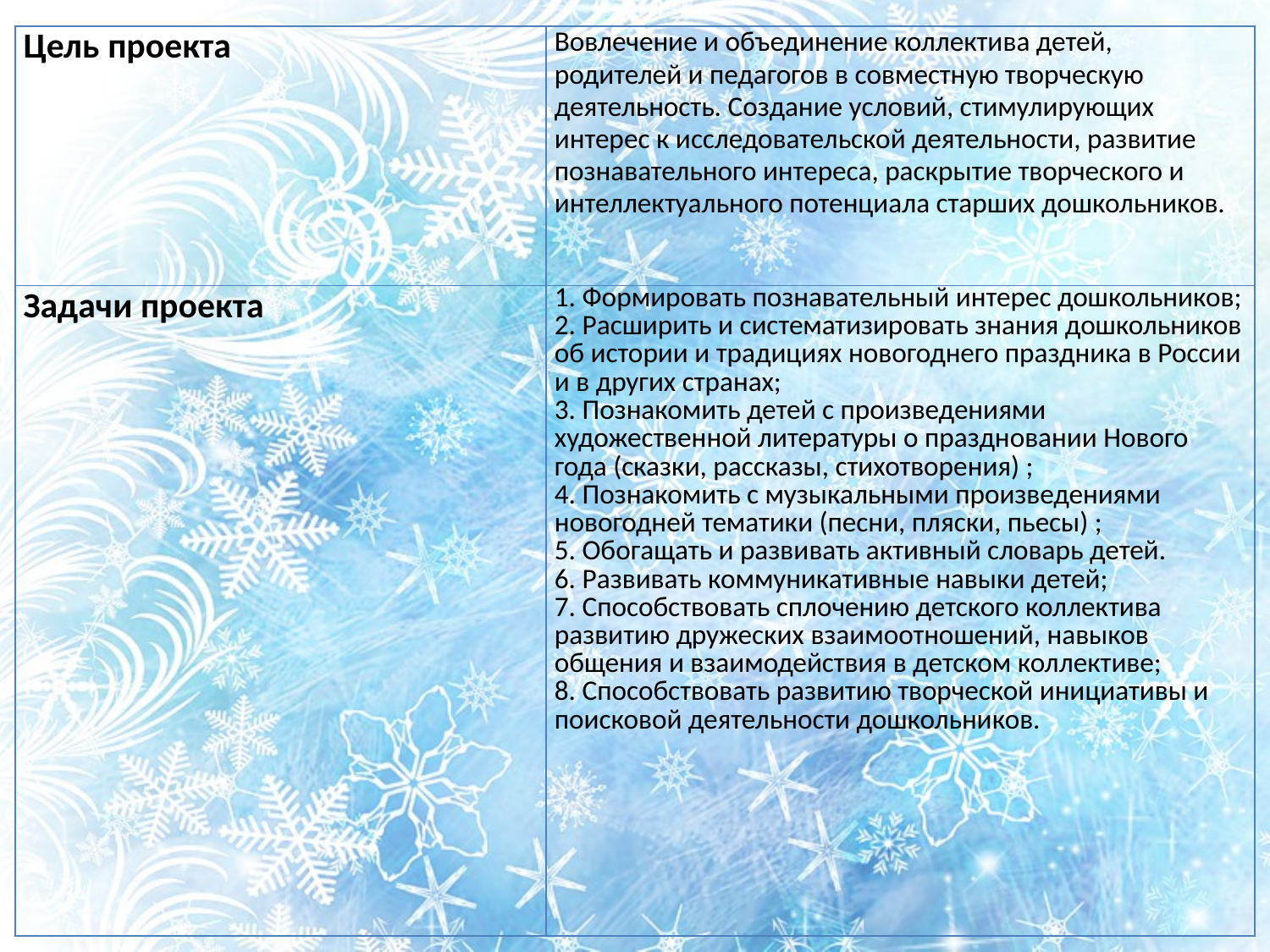

| Цель проекта | Вовлечение и объединение коллектива детей, родителей и педагогов в совместную творческую деятельность. Создание условий, стимулирующих интерес к исследовательской деятельности, развитие познавательного интереса, раскрытие творческого и интеллектуального потенциала старших дошкольников. |
| --- | --- |
| Задачи проекта | 1. Формировать познавательный интерес дошкольников; 2. Расширить и систематизировать знания дошкольников об истории и традициях новогоднего праздника в России и в других странах; 3. Познакомить детей с произведениями художественной литературы о праздновании Нового года (сказки, рассказы, стихотворения) ; 4. Познакомить с музыкальными произведениями новогодней тематики (песни, пляски, пьесы) ; 5. Обогащать и развивать активный словарь детей. 6. Развивать коммуникативные навыки детей; 7. Способствовать сплочению детского коллектива развитию дружеских взаимоотношений, навыков общения и взаимодействия в детском коллективе; 8. Способствовать развитию творческой инициативы и поисковой деятельности дошкольников. |